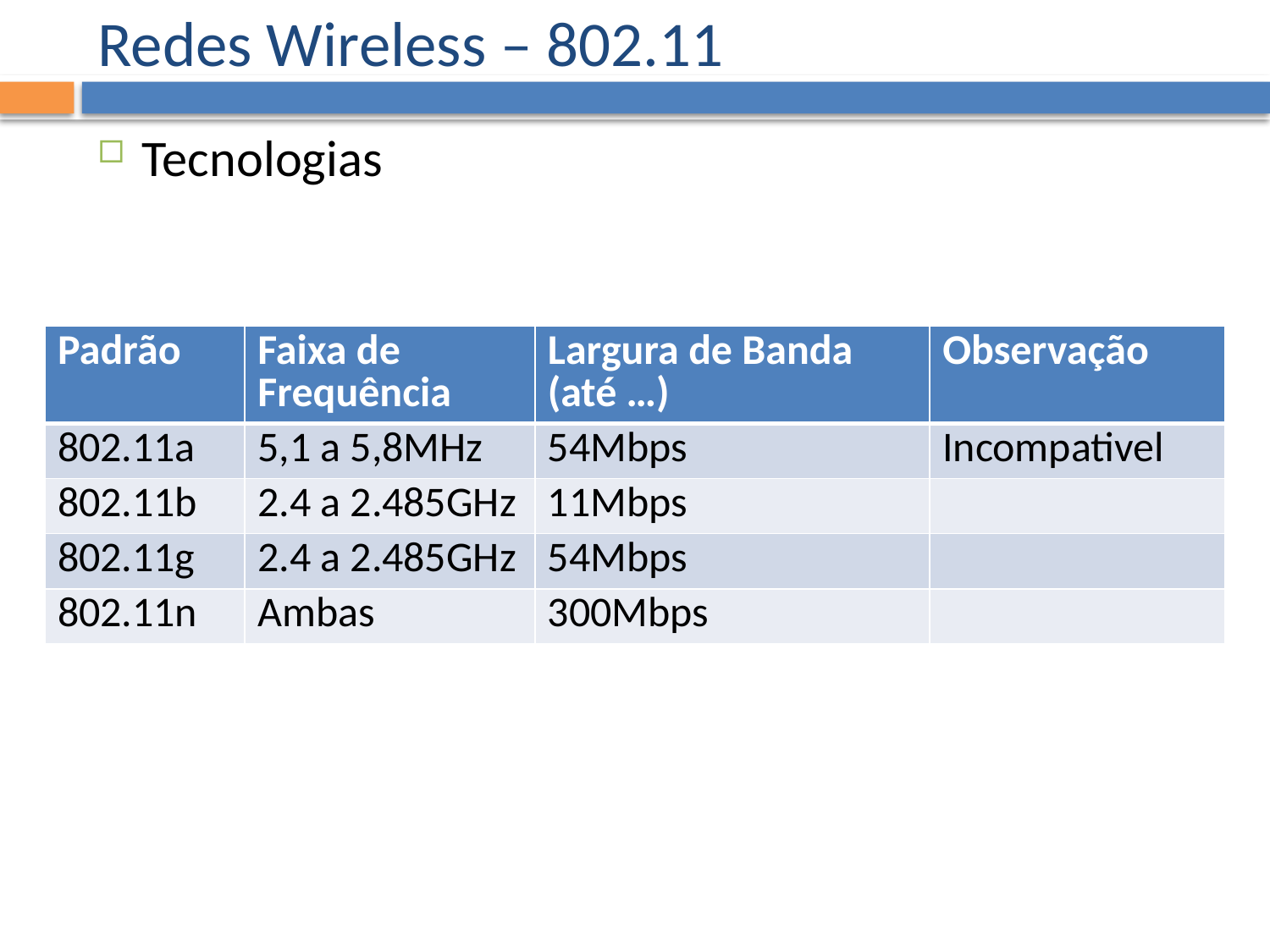

# Redes Wireless – 802.11
Tecnologias

| Padrão | Faixa de Frequência | Largura de Banda (até …) | Observação |
| --- | --- | --- | --- |
| 802.11a | 5,1 a 5,8MHz | 54Mbps | Incompativel |
| 802.11b | 2.4 a 2.485GHz | 11Mbps |  |
| 802.11g | 2.4 a 2.485GHz | 54Mbps |  |
| 802.11n | Ambas | 300Mbps |  |